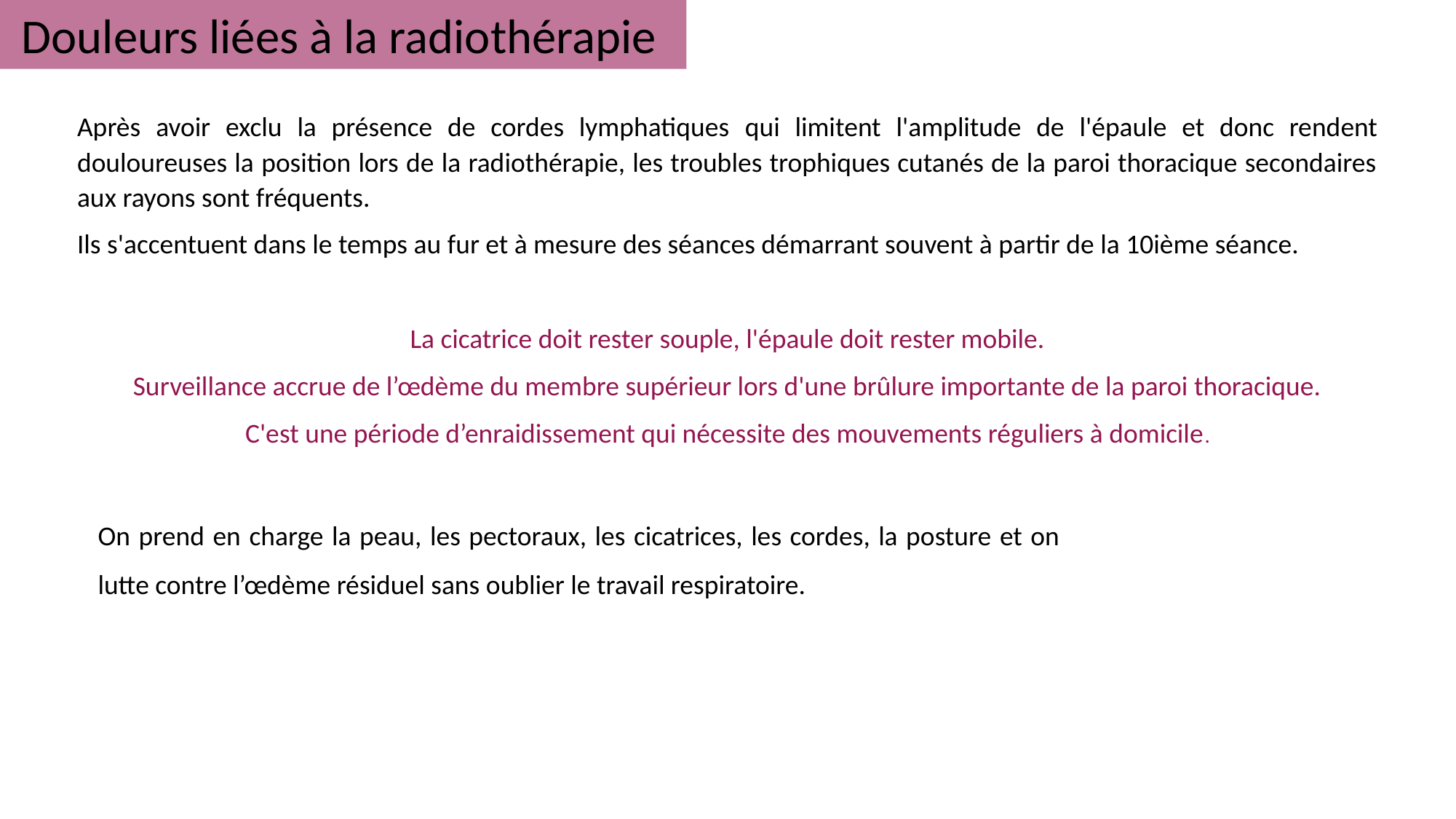

Douleurs liées à la radiothérapie
Après avoir exclu la présence de cordes lymphatiques qui limitent l'amplitude de l'épaule et donc rendent douloureuses la position lors de la radiothérapie, les troubles trophiques cutanés de la paroi thoracique secondaires aux rayons sont fréquents.
Ils s'accentuent dans le temps au fur et à mesure des séances démarrant souvent à partir de la 10ième séance.

La cicatrice doit rester souple, l'épaule doit rester mobile.
Surveillance accrue de l’œdème du membre supérieur lors d'une brûlure importante de la paroi thoracique.
C'est une période d’enraidissement qui nécessite des mouvements réguliers à domicile.
On prend en charge la peau, les pectoraux, les cicatrices, les cordes, la posture et on lutte contre l’œdème résiduel sans oublier le travail respiratoire.